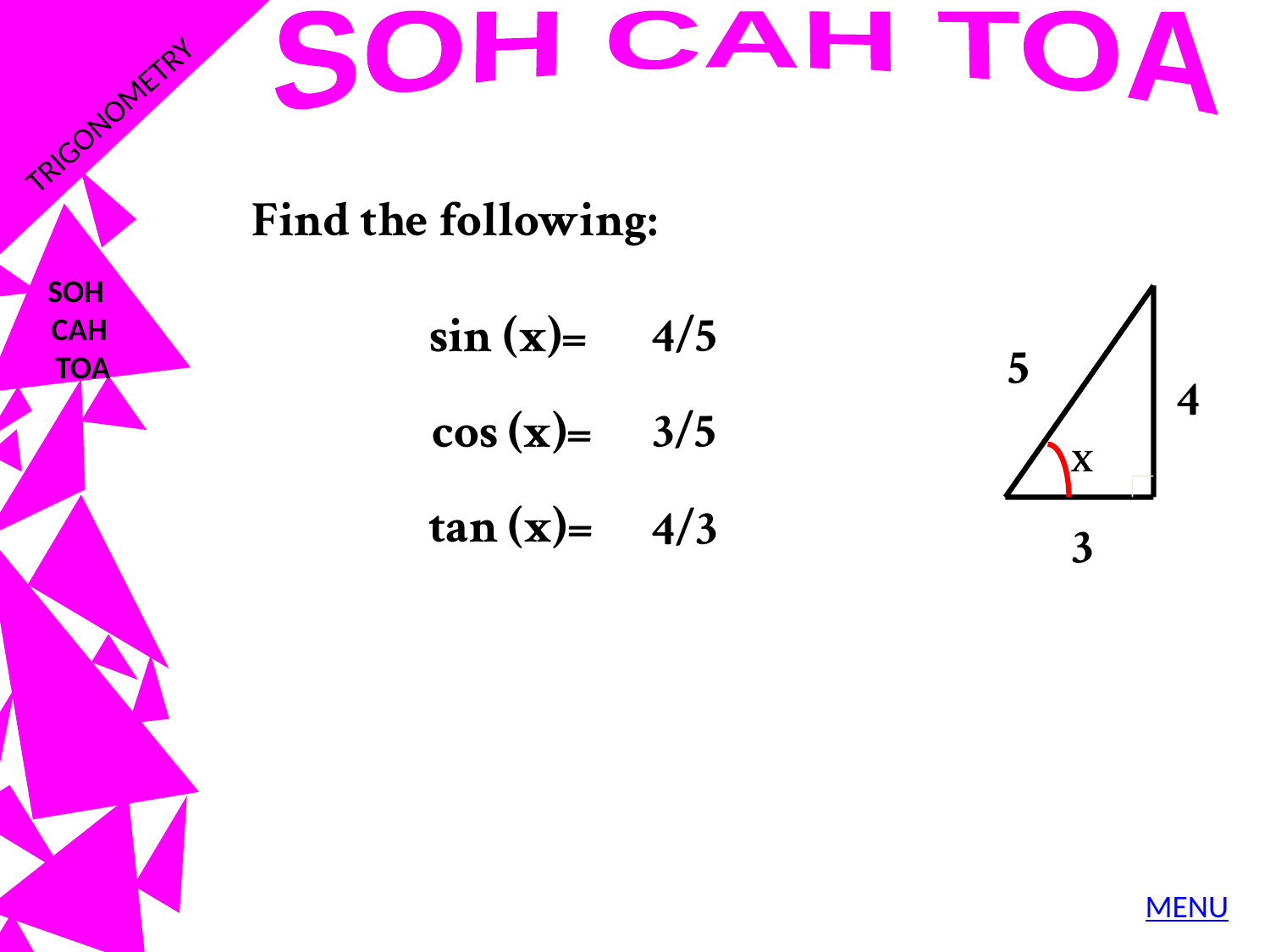

TRIGONOMETRY
SOH CAH TOA
Find the following:
SOH
CAH
 TOA

sin (x)=
4/5
5
4
cos (x)=
3/5
X

tan (x)=
4/3

3
MENU